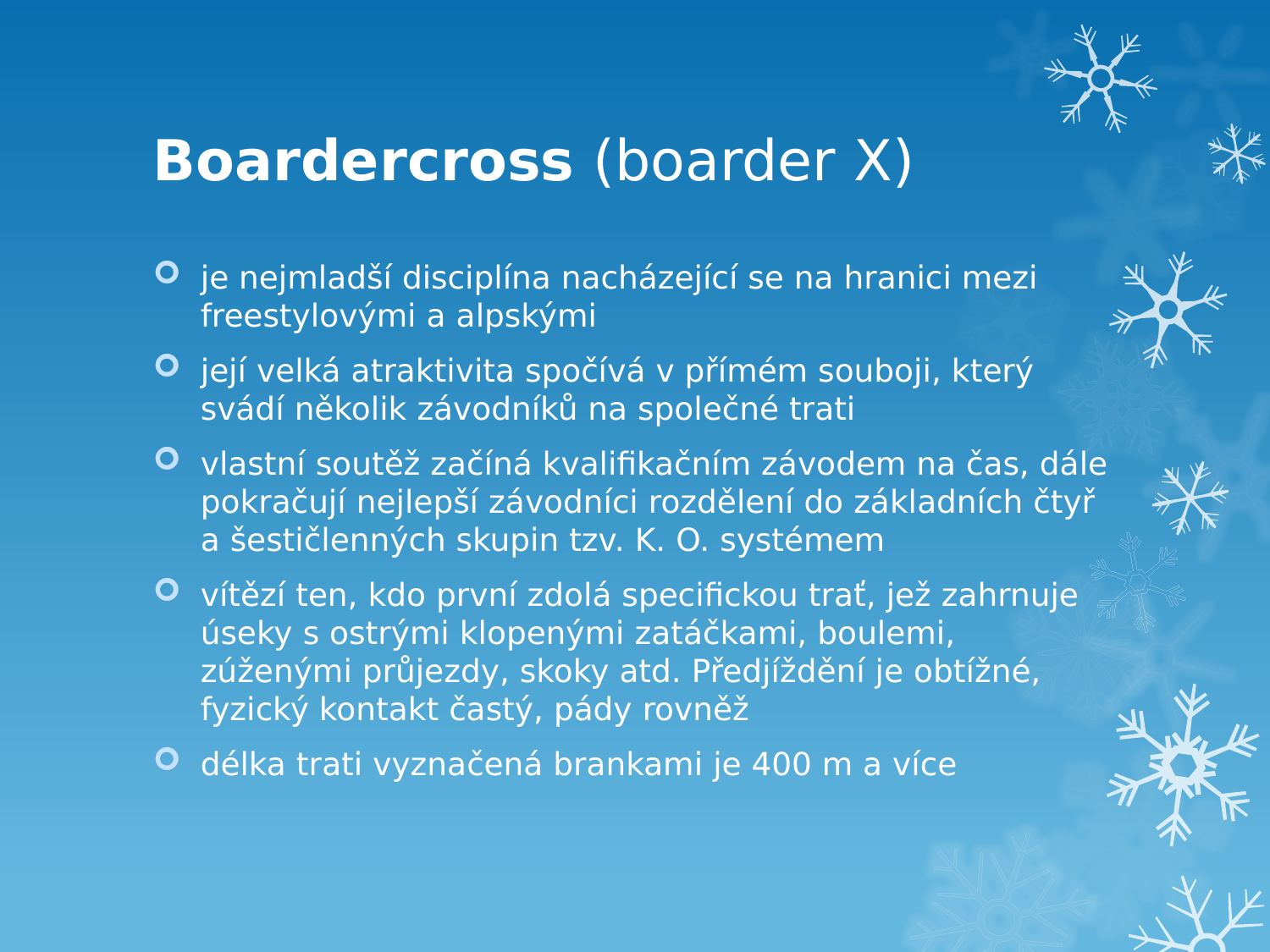

# Boardercross (boarder X)
je nejmladší disciplína nacházející se na hranici mezi freestylovými a alpskými
její velká atraktivita spočívá v přímém souboji, který svádí několik závodníků na společné trati
vlastní soutěž začíná kvalifikačním závodem na čas, dále pokračují nejlepší závodníci rozdělení do základních čtyř a šestičlenných skupin tzv. K. O. systémem
vítězí ten, kdo první zdolá specifickou trať, jež zahrnuje úseky s ostrými klopenými zatáčkami, boulemi, zúženými průjezdy, skoky atd. Předjíždění je obtížné, fyzický kontakt častý, pády rovněž
délka trati vyznačená brankami je 400 m a více